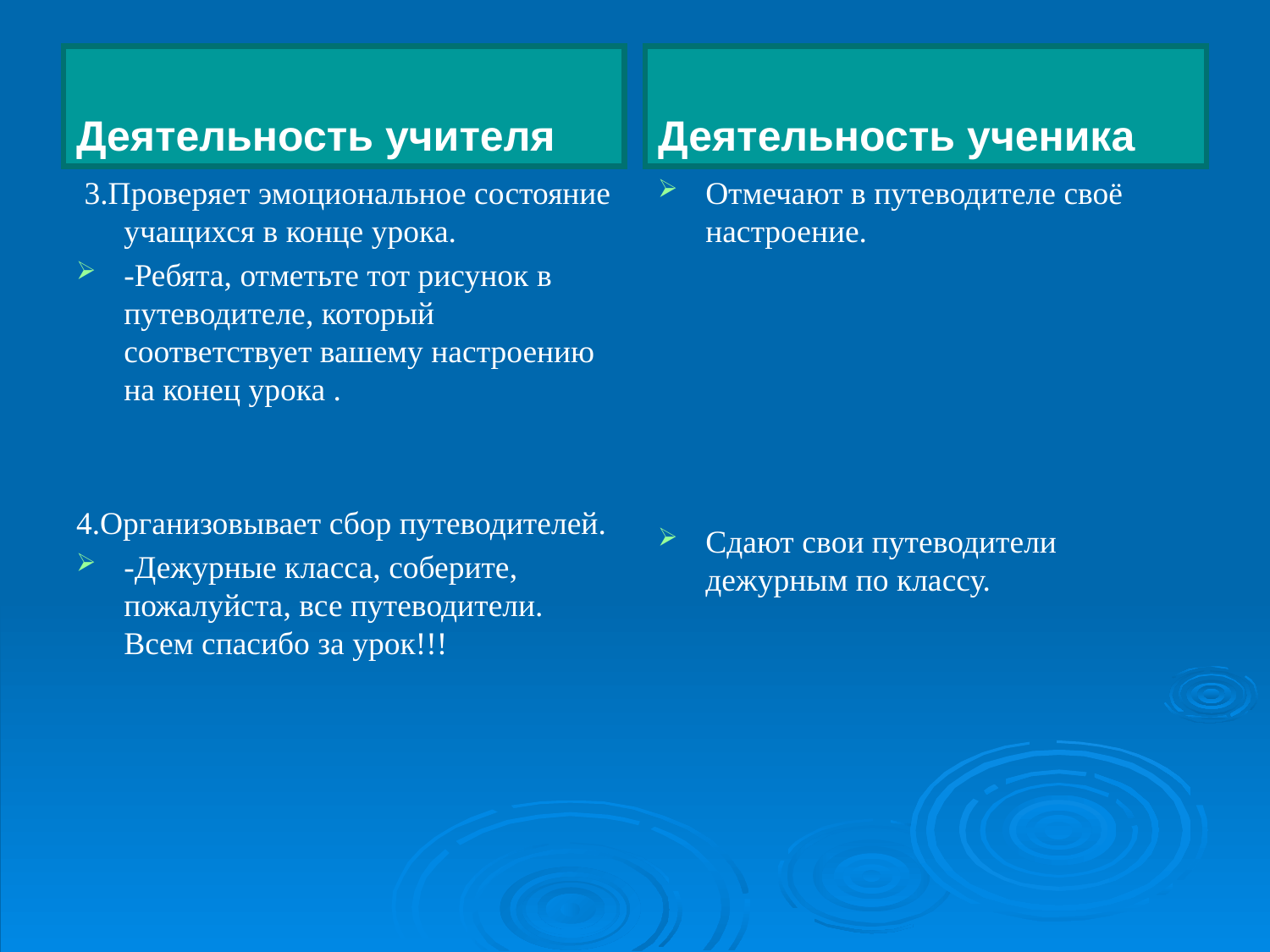

Деятельность учителя
Деятельность ученика
 3.Проверяет эмоциональное состояние учащихся в конце урока.
-Ребята, отметьте тот рисунок в путеводителе, который соответствует вашему настроению на конец урока .

4.Организовывает сбор путеводителей.
-Дежурные класса, соберите, пожалуйста, все путеводители. Всем спасибо за урок!!!

Отмечают в путеводителе своё настроение.

Сдают свои путеводители дежурным по классу.